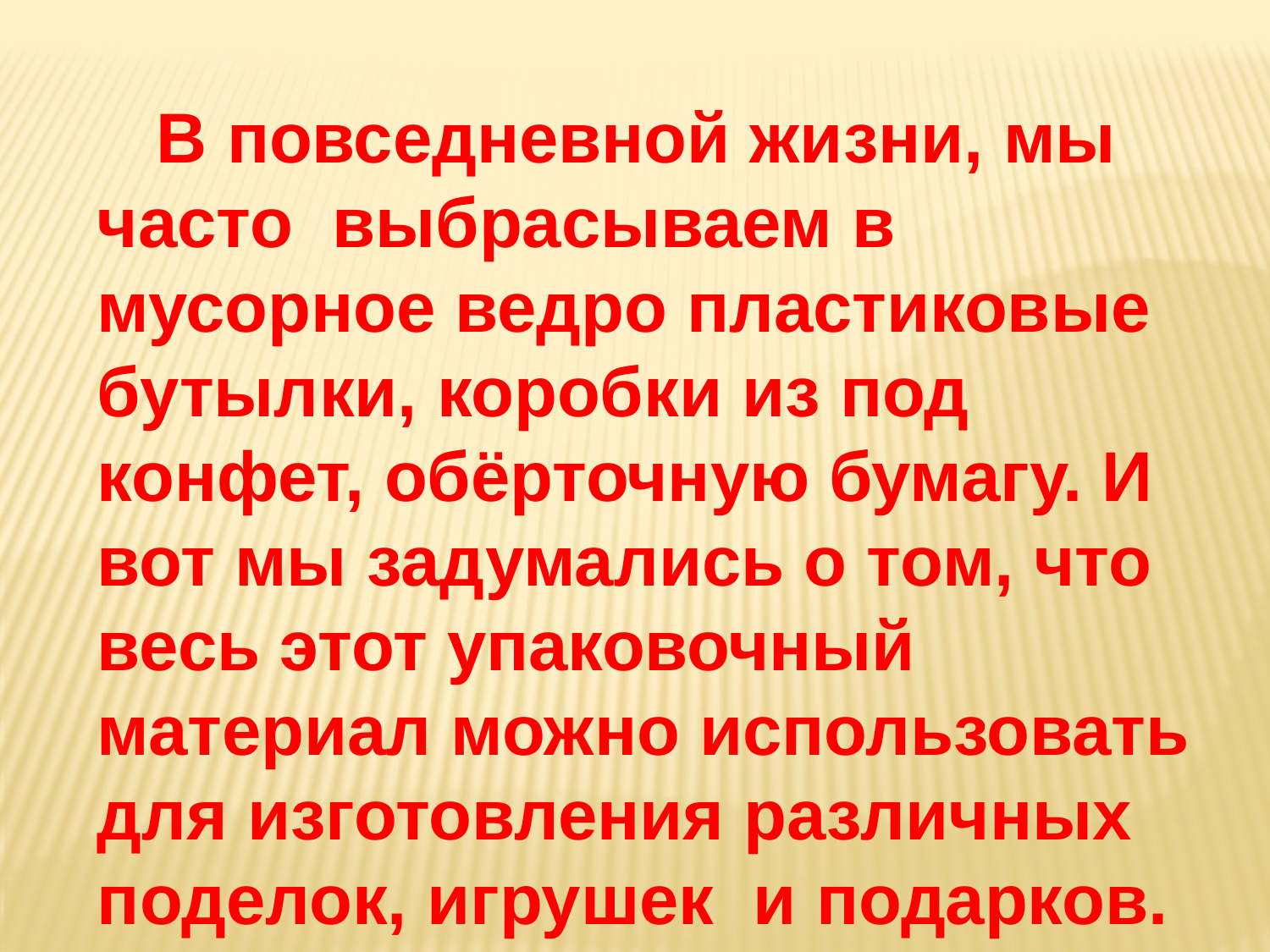

В повседневной жизни, мы часто  выбрасываем в мусорное ведро пластиковые бутылки, коробки из под конфет, обёрточную бумагу. И вот мы задумались о том, что  весь этот упаковочный материал можно использовать для изготовления различных поделок, игрушек  и подарков.